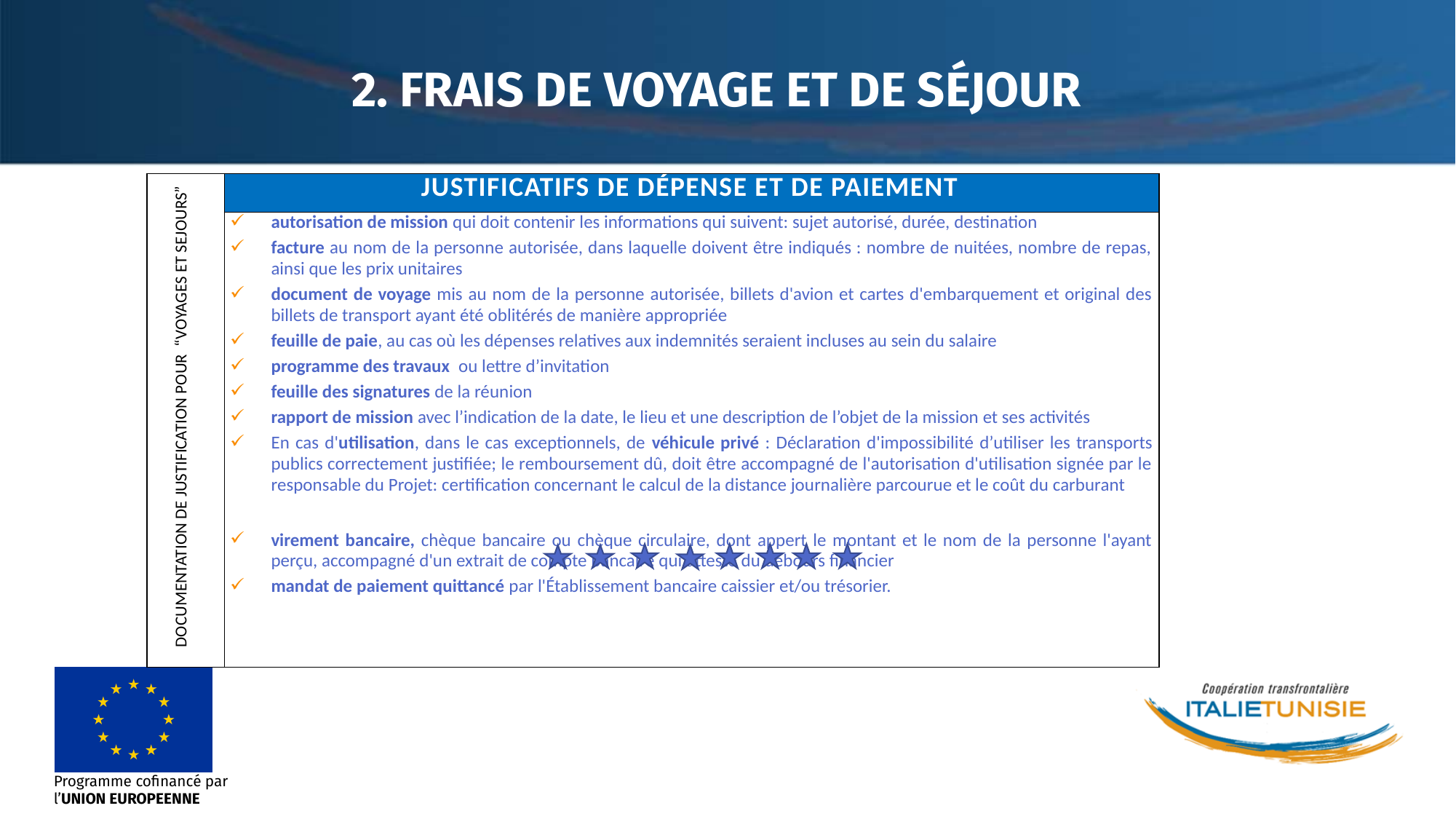

2. FRAIS DE VOYAGE ET DE SÉJOUR
|  | justificatifs de dépense et de paiement |
| --- | --- |
|  | autorisation de mission qui doit contenir les informations qui suivent: sujet autorisé, durée, destination facture au nom de la personne autorisée, dans laquelle doivent être indiqués : nombre de nuitées, nombre de repas, ainsi que les prix unitaires document de voyage mis au nom de la personne autorisée, billets d'avion et cartes d'embarquement et original des billets de transport ayant été oblitérés de manière appropriée feuille de paie, au cas où les dépenses relatives aux indemnités seraient incluses au sein du salaire programme des travaux ou lettre d’invitation feuille des signatures de la réunion rapport de mission avec l’indication de la date, le lieu et une description de l’objet de la mission et ses activités En cas d'utilisation, dans le cas exceptionnels, de véhicule privé : Déclaration d'impossibilité d’utiliser les transports publics correctement justifiée; le remboursement dû, doit être accompagné de l'autorisation d'utilisation signée par le responsable du Projet: certification concernant le calcul de la distance journalière parcourue et le coût du carburant virement bancaire, chèque bancaire ou chèque circulaire, dont appert le montant et le nom de la personne l'ayant perçu, accompagné d'un extrait de compte bancaire qui atteste du débours financier mandat de paiement quittancé par l'Établissement bancaire caissier et/ou trésorier. |

DOCUMENTATION DE JUSTIFICATION POUR  “VOYAGES ET SEJOURS”